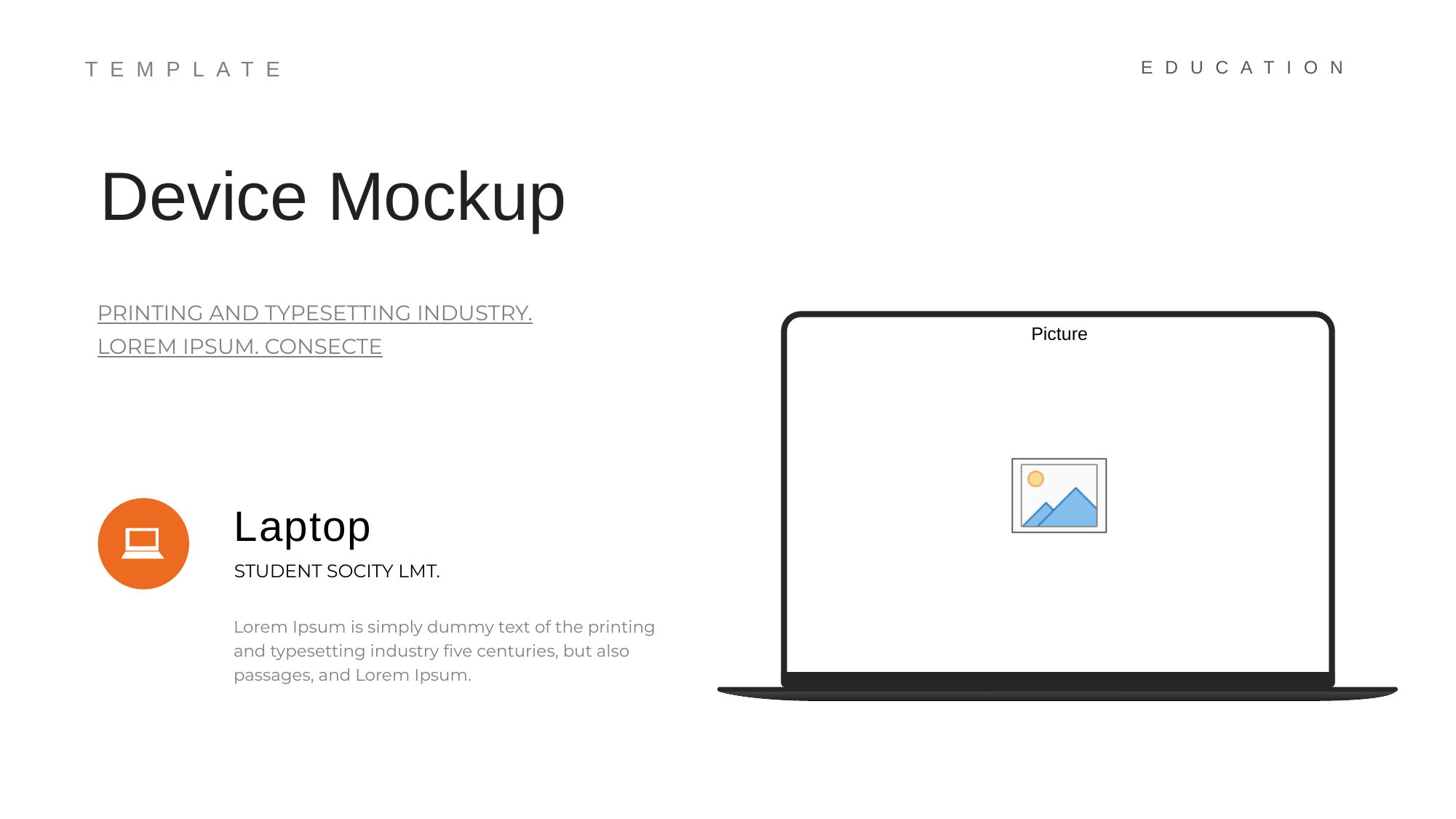

TEMPLATE
EDUCATION
Device Mockup
PRINTING AND TYPESETTING INDUSTRY. LOREM IPSUM. CONSECTE

Laptop

STUDENT SOCITY LMT.
Lorem Ipsum is simply dummy text of the printing and typesetting industry five centuries, but also passages, and Lorem Ipsum.